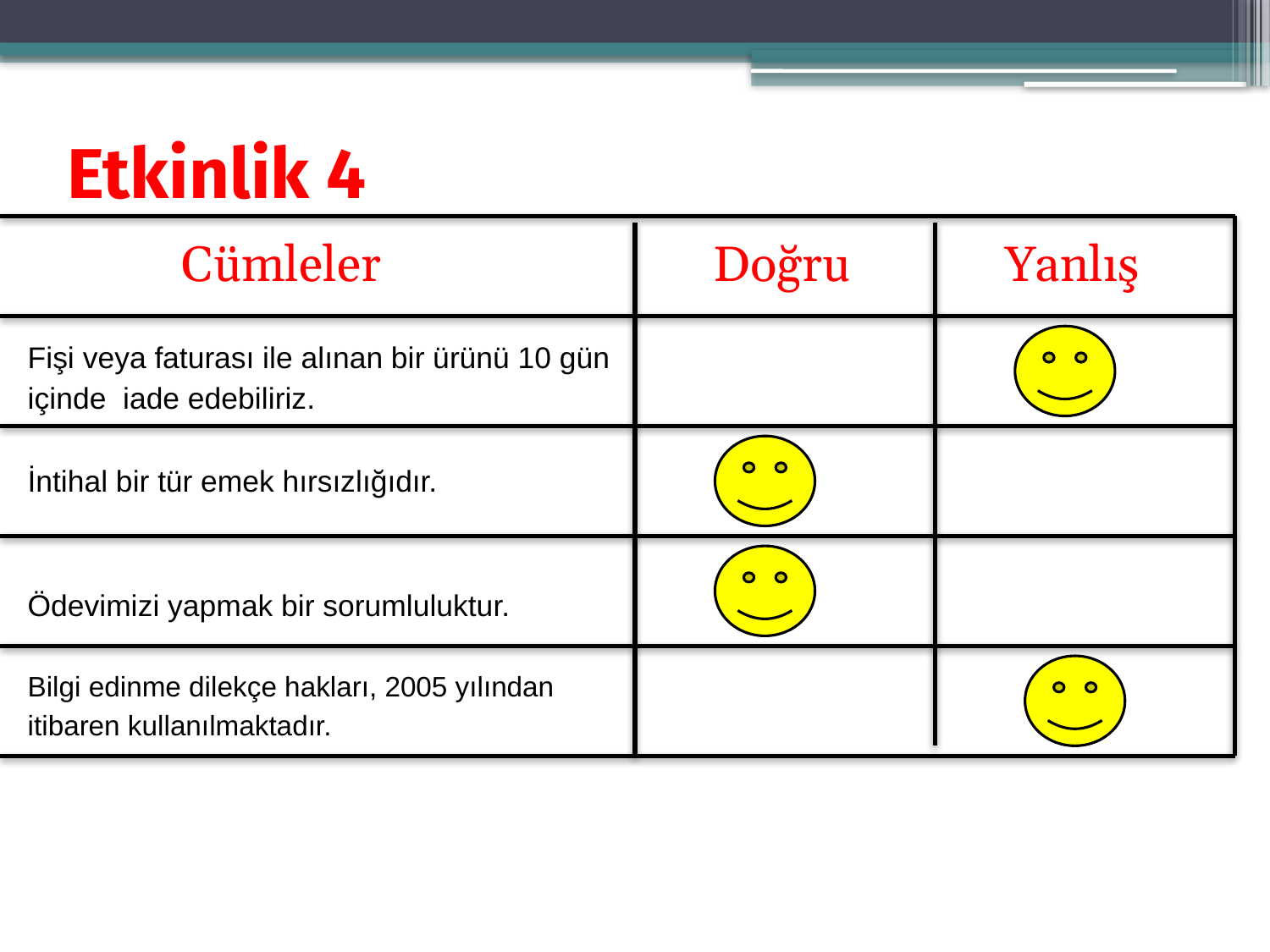

# Etkinlik 4
             Cümleler                            Doğru             Yanlış

Fişi veya faturası ile alınan bir ürünü 10 gün
içinde  iade edebiliriz.

İntihal bir tür emek hırsızlığıdır.

Ödevimizi yapmak bir sorumluluktur.

Bilgi edinme dilekçe hakları, 2005 yılından
itibaren kullanılmaktadır.